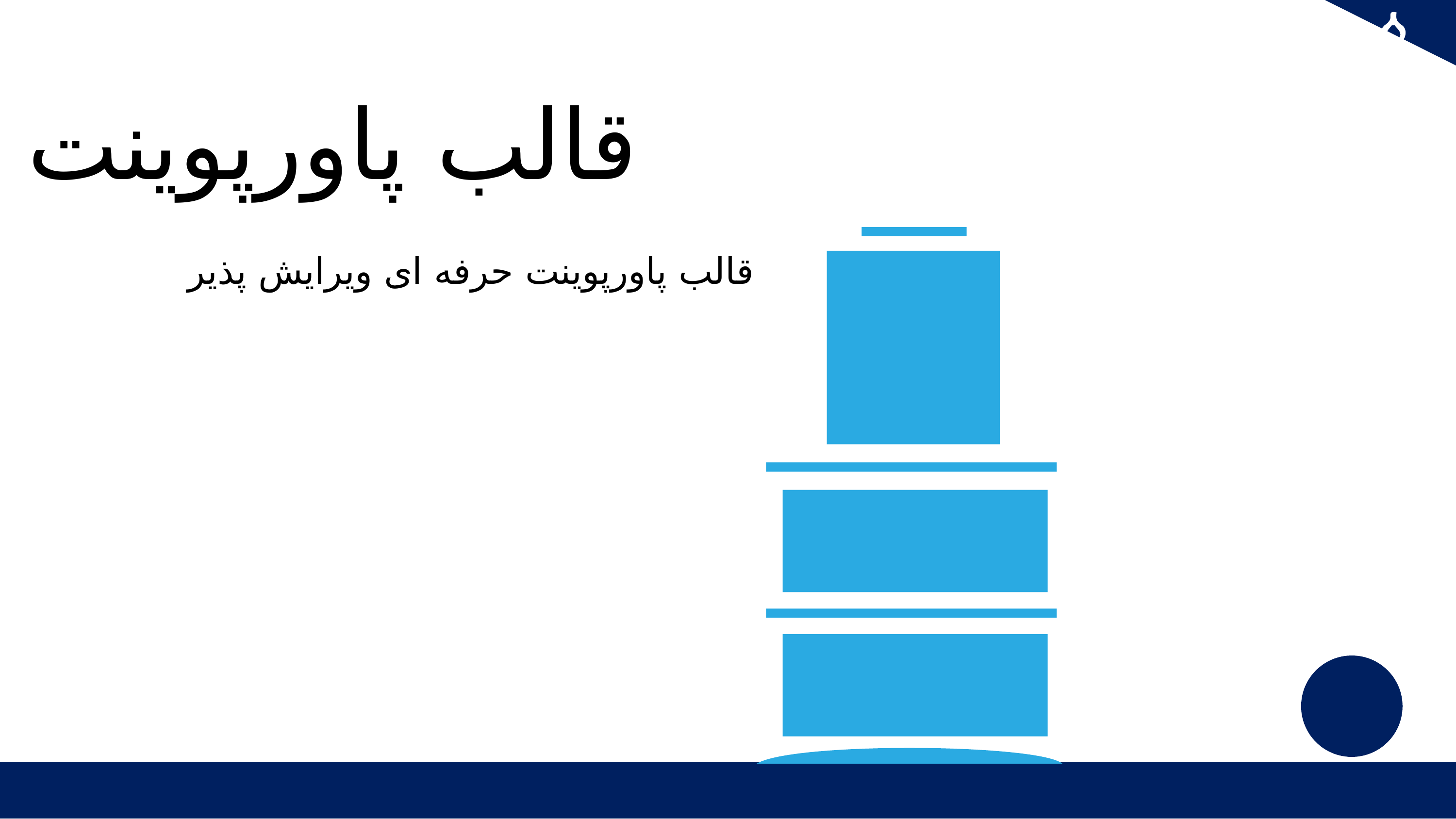

قالب پاورپوینت

قالب پاورپوینت حرفه ای ویرایش پذیر